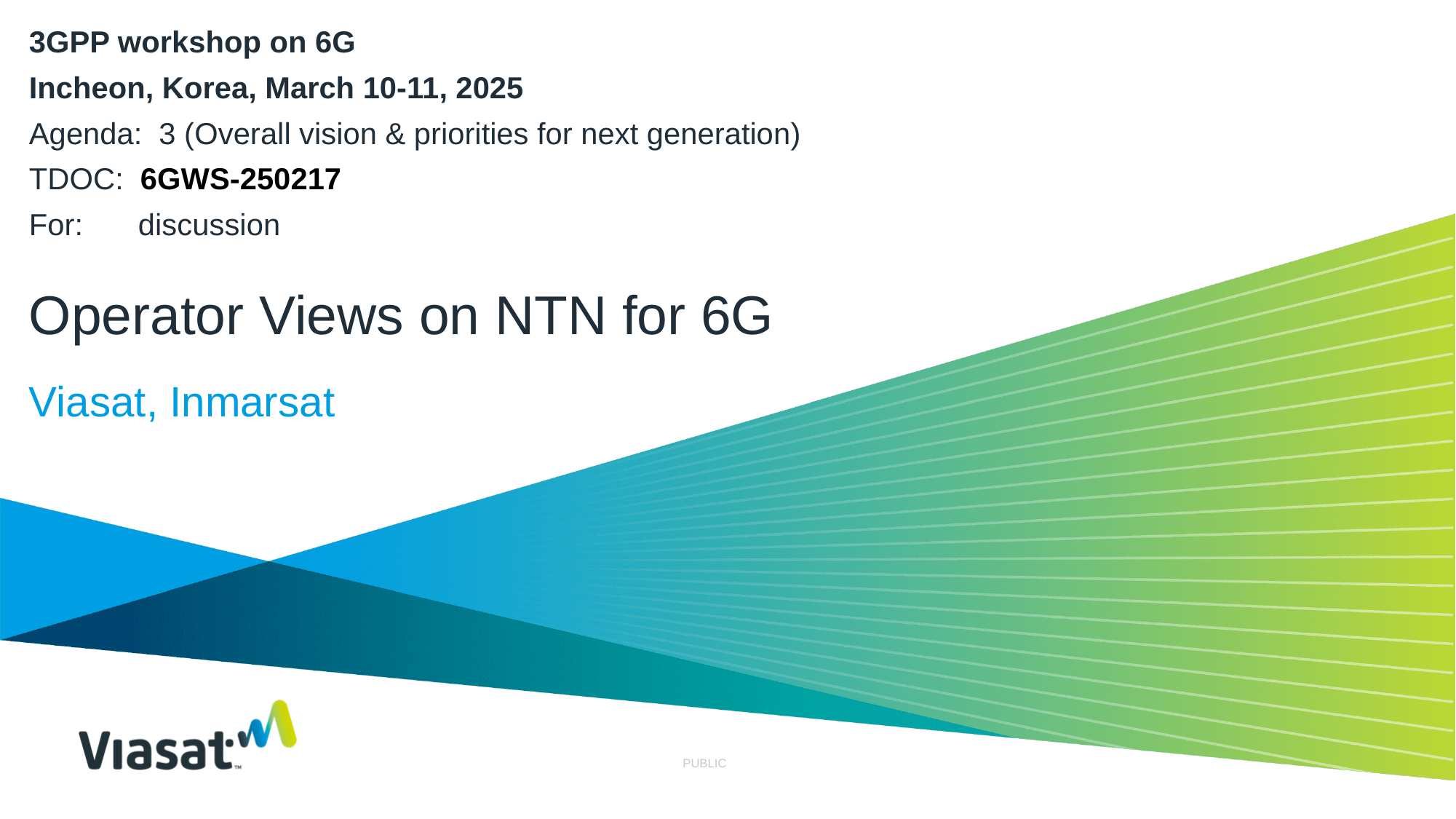

3GPP workshop on 6G
Incheon, Korea, March 10-11, 2025
Agenda:  3 (Overall vision & priorities for next generation)
TDOC:  6GWS-250217
For:	discussion
# Operator Views on NTN for 6G
Viasat, Inmarsat
PUBLIC